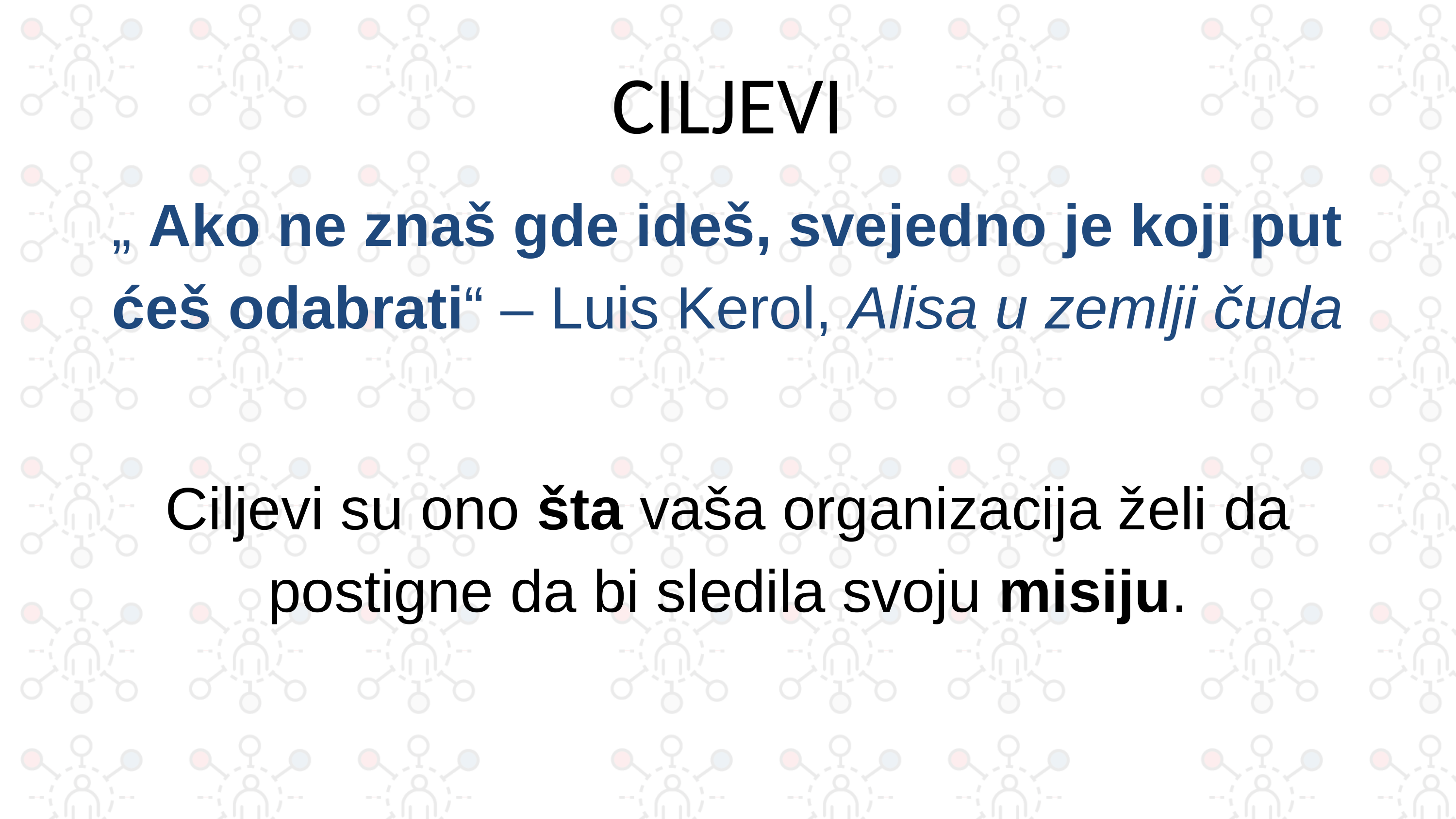

# CILJEVI
„ Ako ne znaš gde ideš, svejedno je koji put ćeš odabrati“ – Luis Kerol, Alisa u zemlji čuda

Ciljevi su ono šta vaša organizacija želi da postigne da bi sledila svoju misiju.